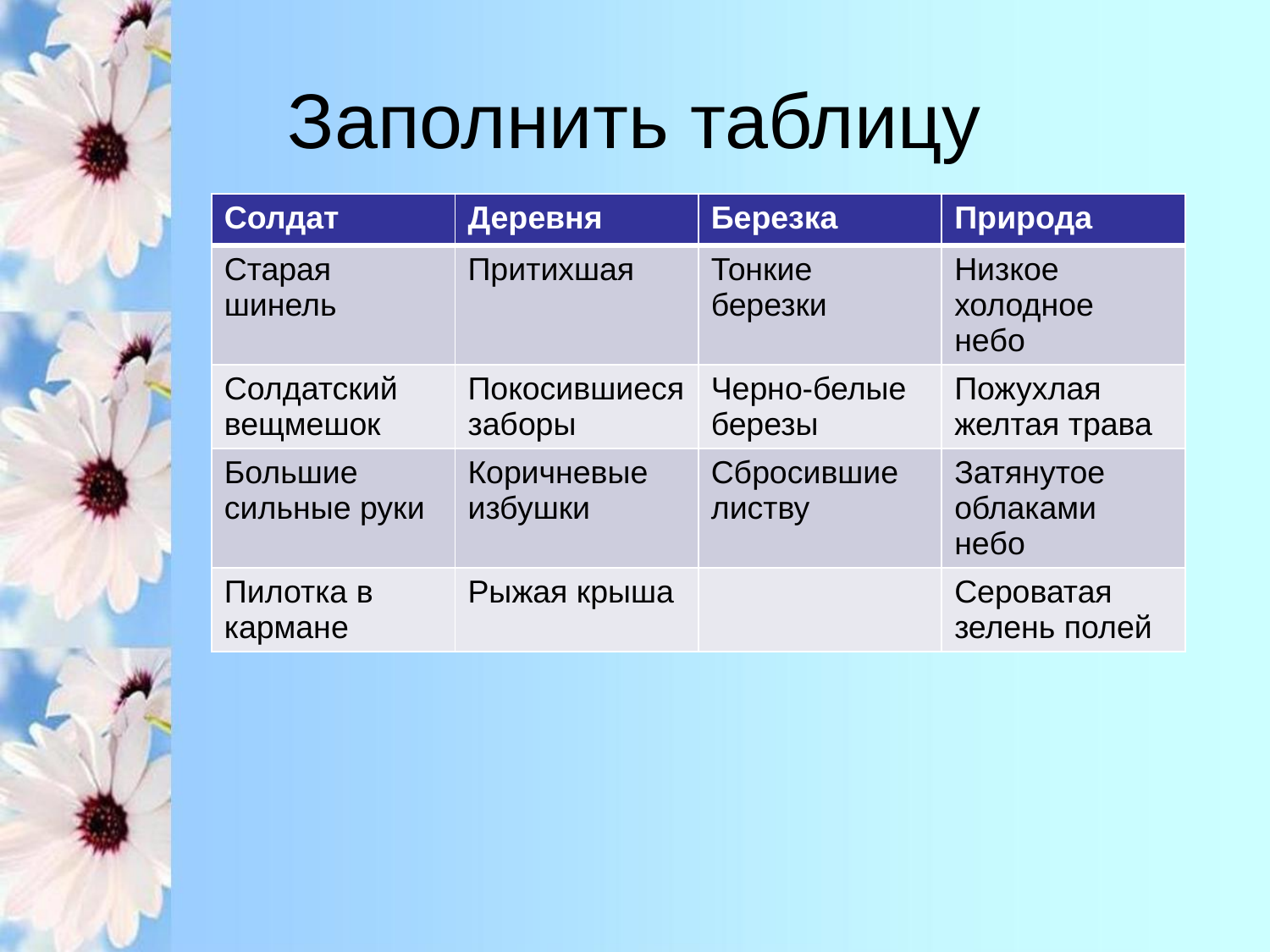

# Заполнить таблицу
| Солдат | Деревня | Березка | Природа |
| --- | --- | --- | --- |
| Старая шинель | Притихшая | Тонкие березки | Низкое холодное небо |
| Солдатский вещмешок | Покосившиеся заборы | Черно-белые березы | Пожухлая желтая трава |
| Большие сильные руки | Коричневые избушки | Сбросившие листву | Затянутое облаками небо |
| Пилотка в кармане | Рыжая крыша |  | Сероватая зелень полей |